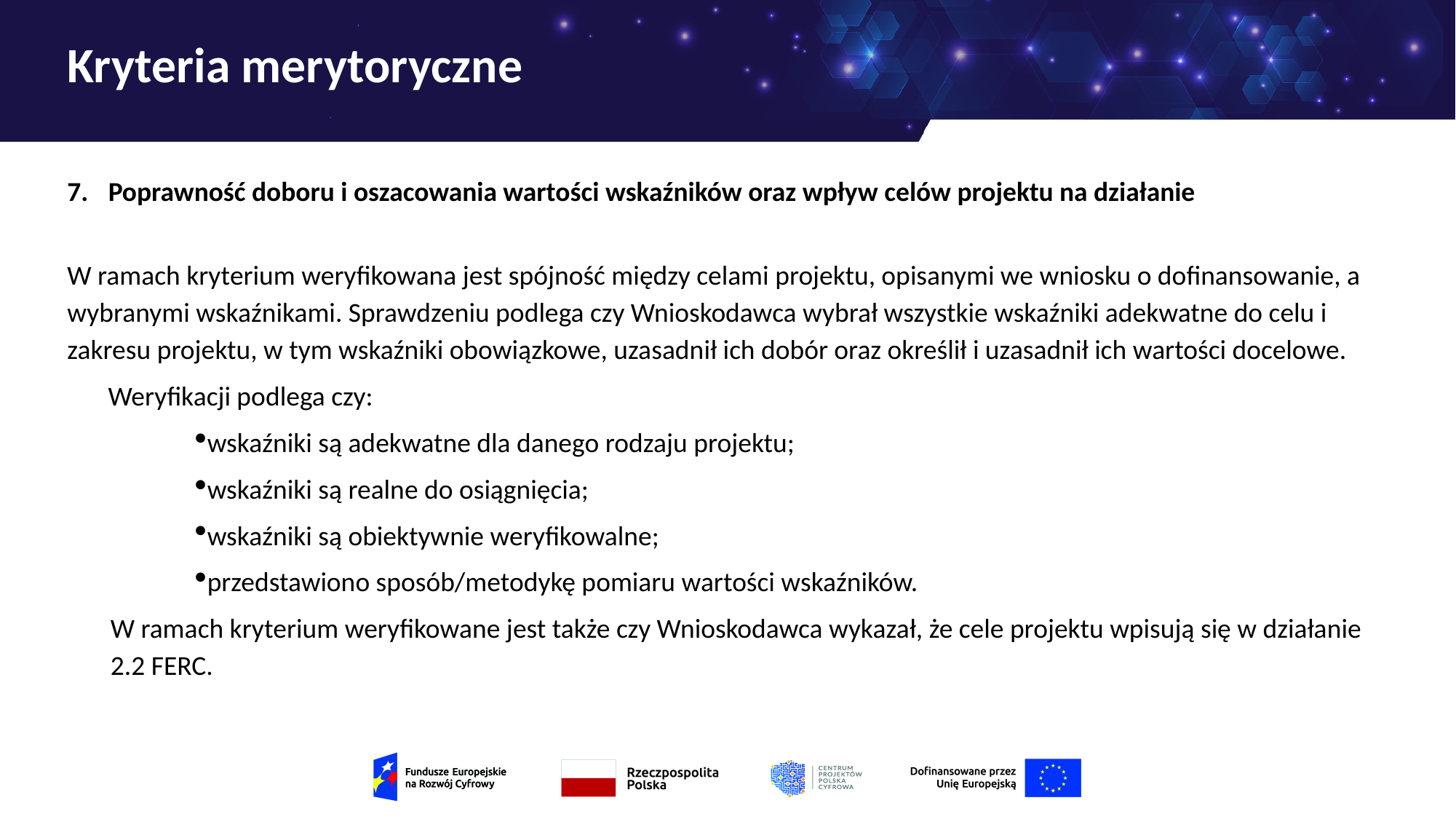

# Kryteria merytoryczne
Poprawność doboru i oszacowania wartości wskaźników oraz wpływ celów projektu na działanie
W ramach kryterium weryfikowana jest spójność między celami projektu, opisanymi we wniosku o dofinansowanie, a wybranymi wskaźnikami. Sprawdzeniu podlega czy Wnioskodawca wybrał wszystkie wskaźniki adekwatne do celu i zakresu projektu, w tym wskaźniki obowiązkowe, uzasadnił ich dobór oraz określił i uzasadnił ich wartości docelowe.
Weryfikacji podlega czy:
wskaźniki są adekwatne dla danego rodzaju projektu;
wskaźniki są realne do osiągnięcia;
wskaźniki są obiektywnie weryfikowalne;
przedstawiono sposób/metodykę pomiaru wartości wskaźników.
W ramach kryterium weryfikowane jest także czy Wnioskodawca wykazał, że cele projektu wpisują się w działanie 2.2 FERC.